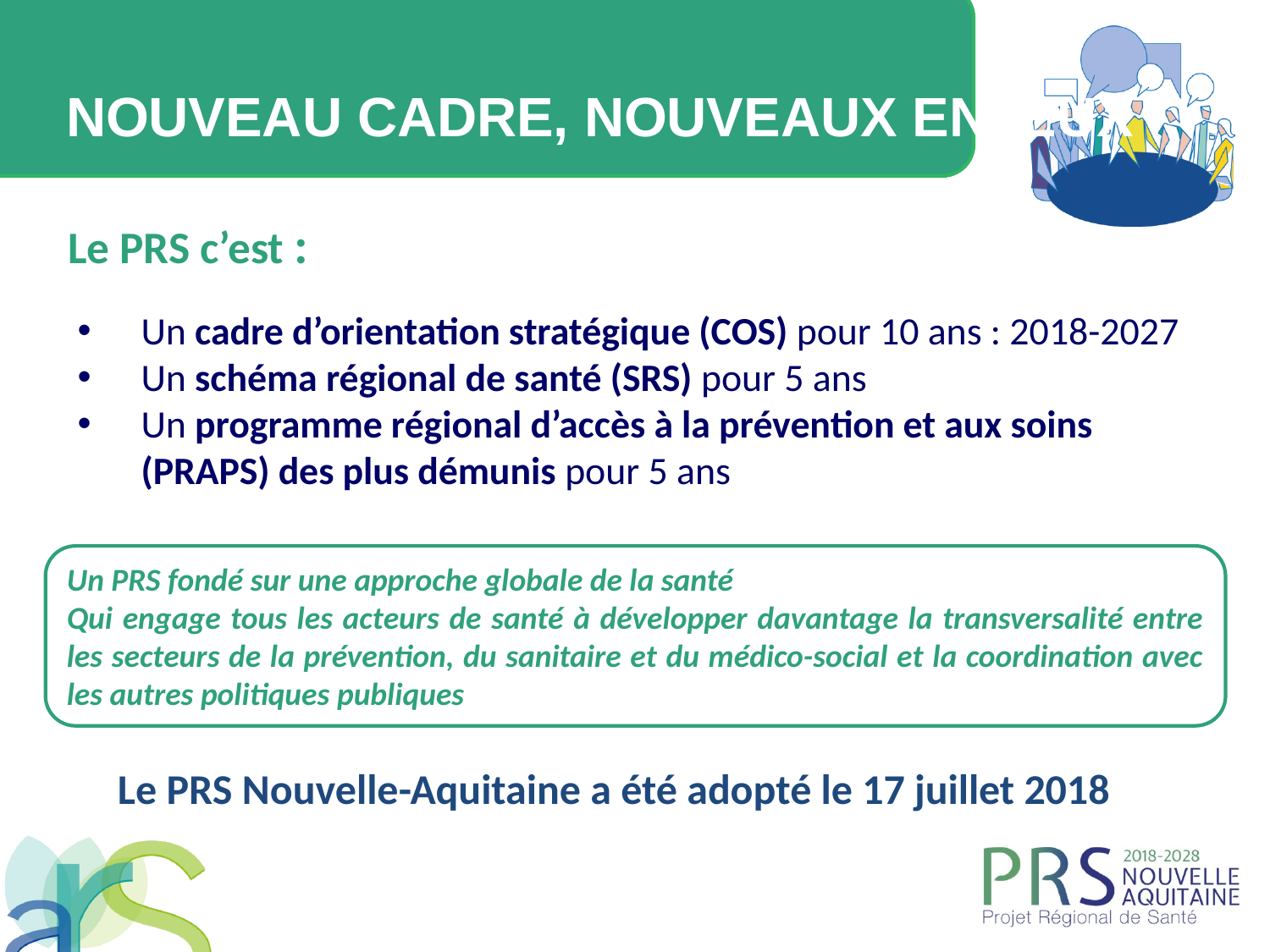

Nouveau cadre, nouveaux enjeux

Le PRS c’est :

Un cadre d’orientation stratégique (COS) pour 10 ans : 2018-2027
Un schéma régional de santé (SRS) pour 5 ans
Un programme régional d’accès à la prévention et aux soins (PRAPS) des plus démunis pour 5 ans

Un PRS fondé sur une approche globale de la santé
Qui engage tous les acteurs de santé à développer davantage la transversalité entre les secteurs de la prévention, du sanitaire et du médico-social et la coordination avec les autres politiques publiques
Le PRS Nouvelle-Aquitaine a été adopté le 17 juillet 2018